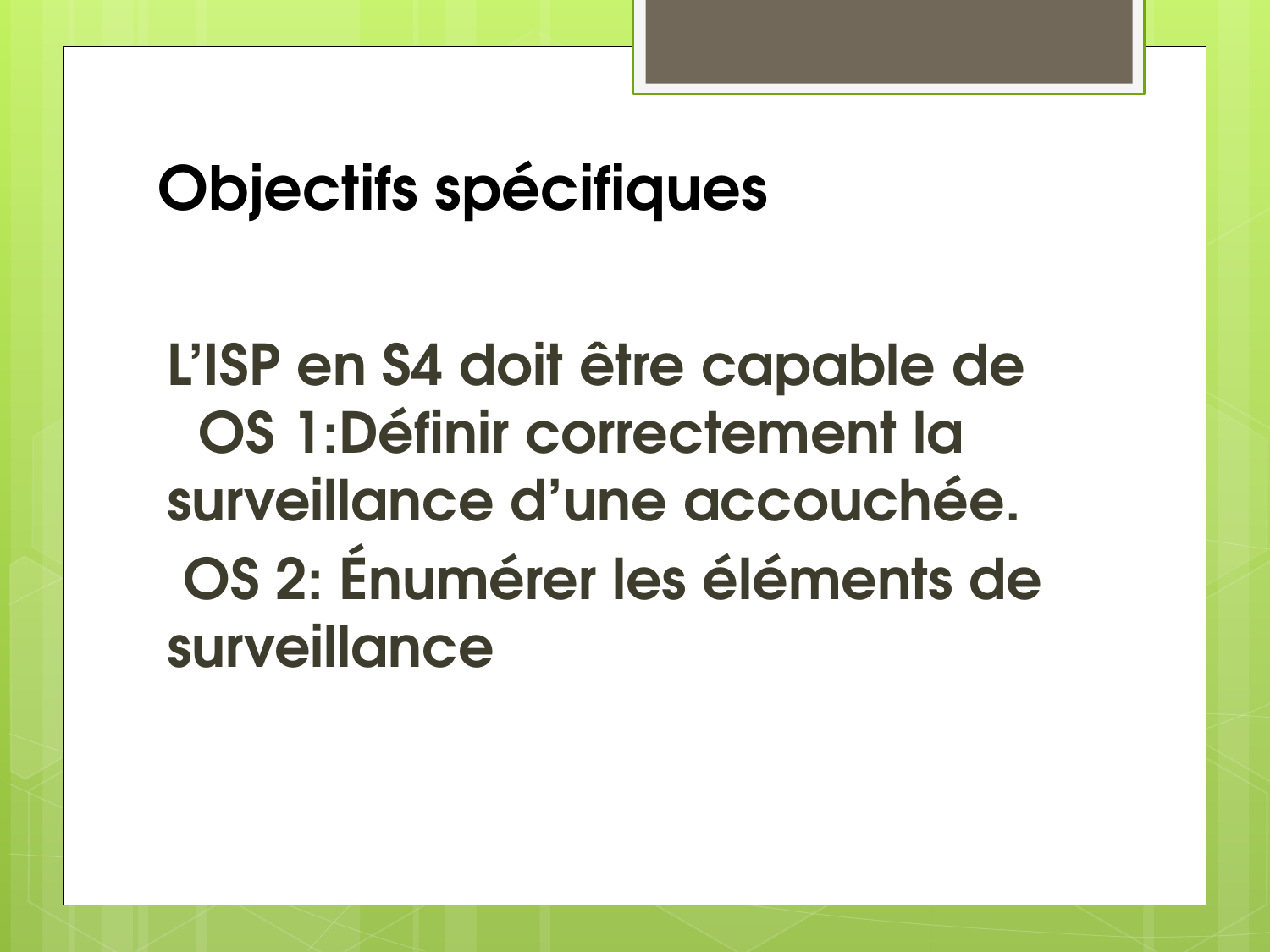

# Objectifs spécifiques
L’ISP en S4 doit être capable de     OS 1:Définir correctement la surveillance d’une accouchée.
 OS 2: Énumérer les éléments de surveillance